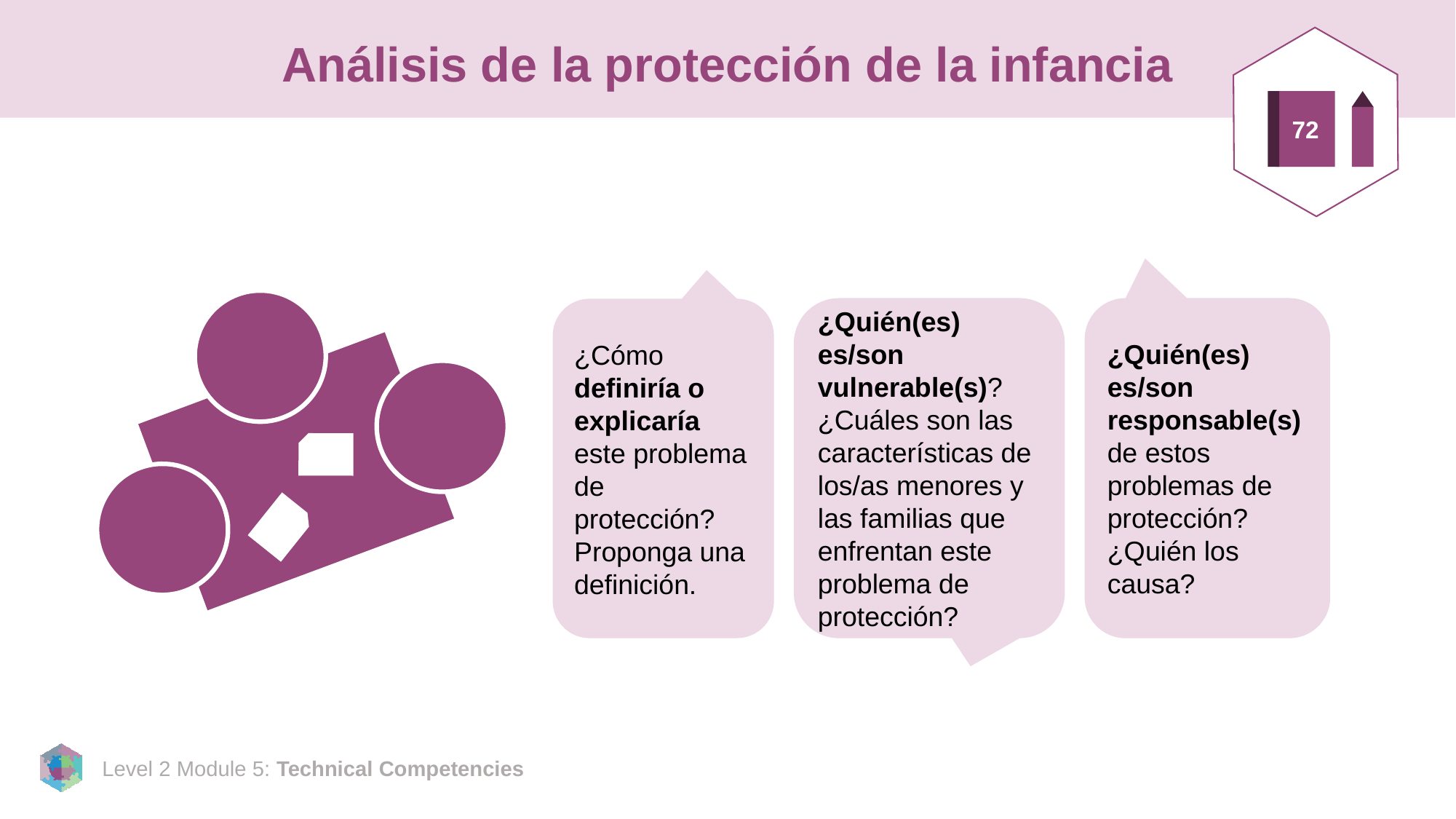

# Análisis de la protección de la infancia

72

¿Quién(es) es/son vulnerable(s)? ¿Cuáles son las características de los/as menores y las familias que enfrentan este problema de protección?
¿Quién(es) es/son responsable(s) de estos problemas de protección? ¿Quién los causa?
¿Cómo definiría o explicaría este problema de protección? Proponga una definición.